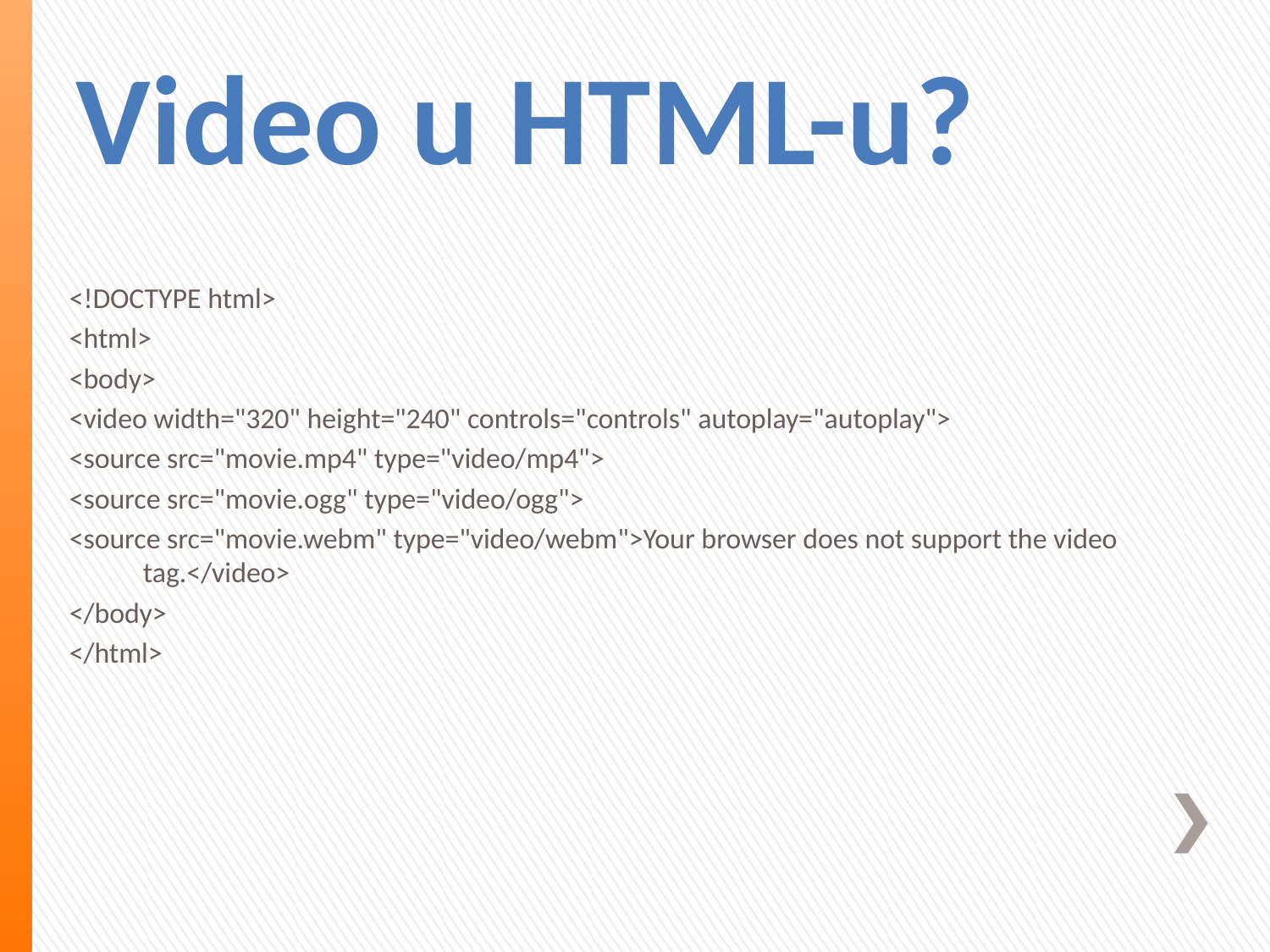

# Video u HTML-u?
<!DOCTYPE html>
<html>
<body>
<video width="320" height="240" controls="controls" autoplay="autoplay">
<source src="movie.mp4" type="video/mp4">
<source src="movie.ogg" type="video/ogg">
<source src="movie.webm" type="video/webm">Your browser does not support the video tag.</video>
</body>
</html>